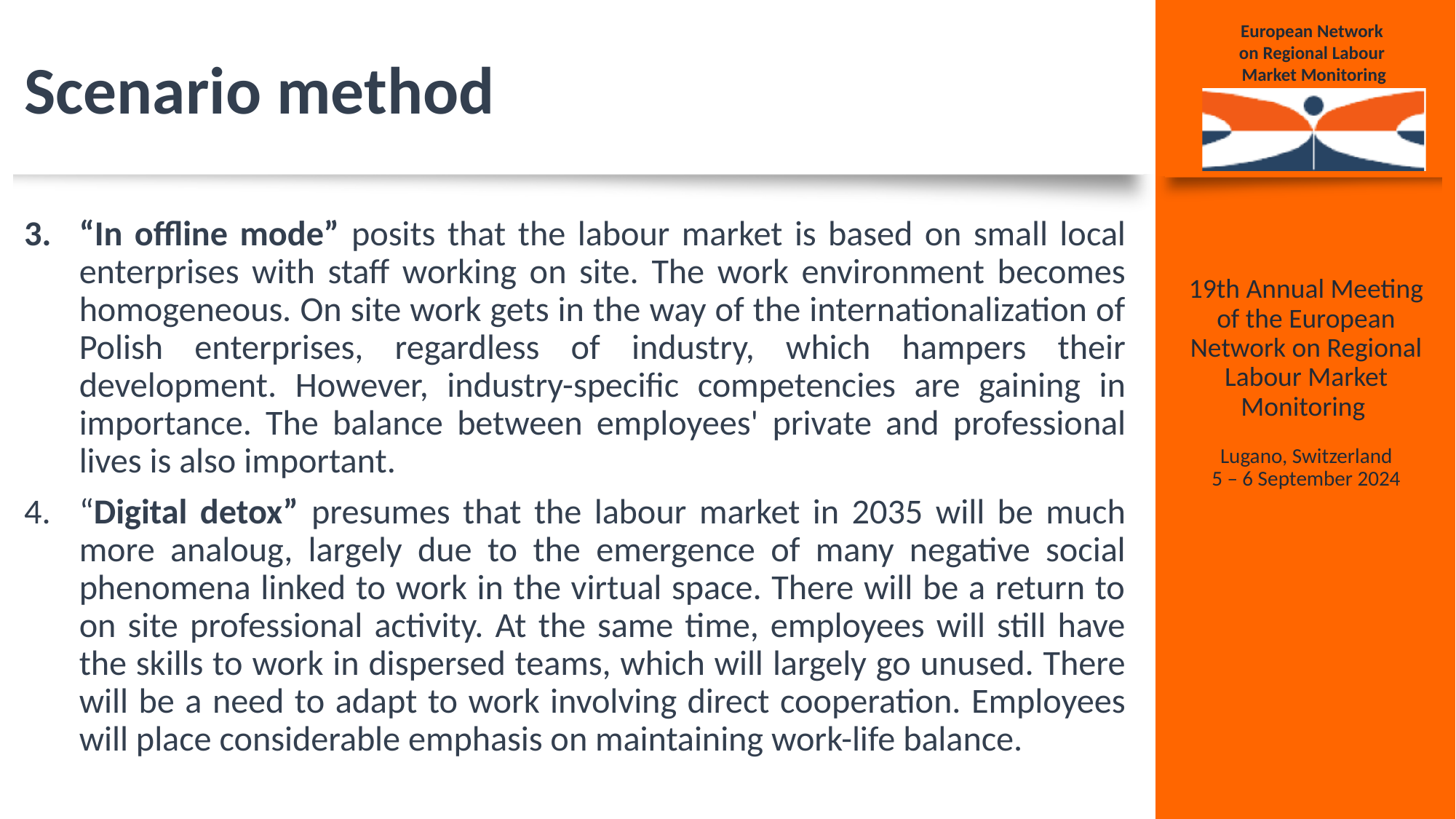

# Scenario method
“In offline mode” posits that the labour market is based on small local enterprises with staff working on site. The work environment becomes homogeneous. On site work gets in the way of the internationalization of Polish enterprises, regardless of industry, which hampers their development. However, industry-specific competencies are gaining in importance. The balance between employees' private and professional lives is also important.
“Digital detox” presumes that the labour market in 2035 will be much more analoug, largely due to the emergence of many negative social phenomena linked to work in the virtual space. There will be a return to on site professional activity. At the same time, employees will still have the skills to work in dispersed teams, which will largely go unused. There will be a need to adapt to work involving direct cooperation. Employees will place considerable emphasis on maintaining work-life balance.